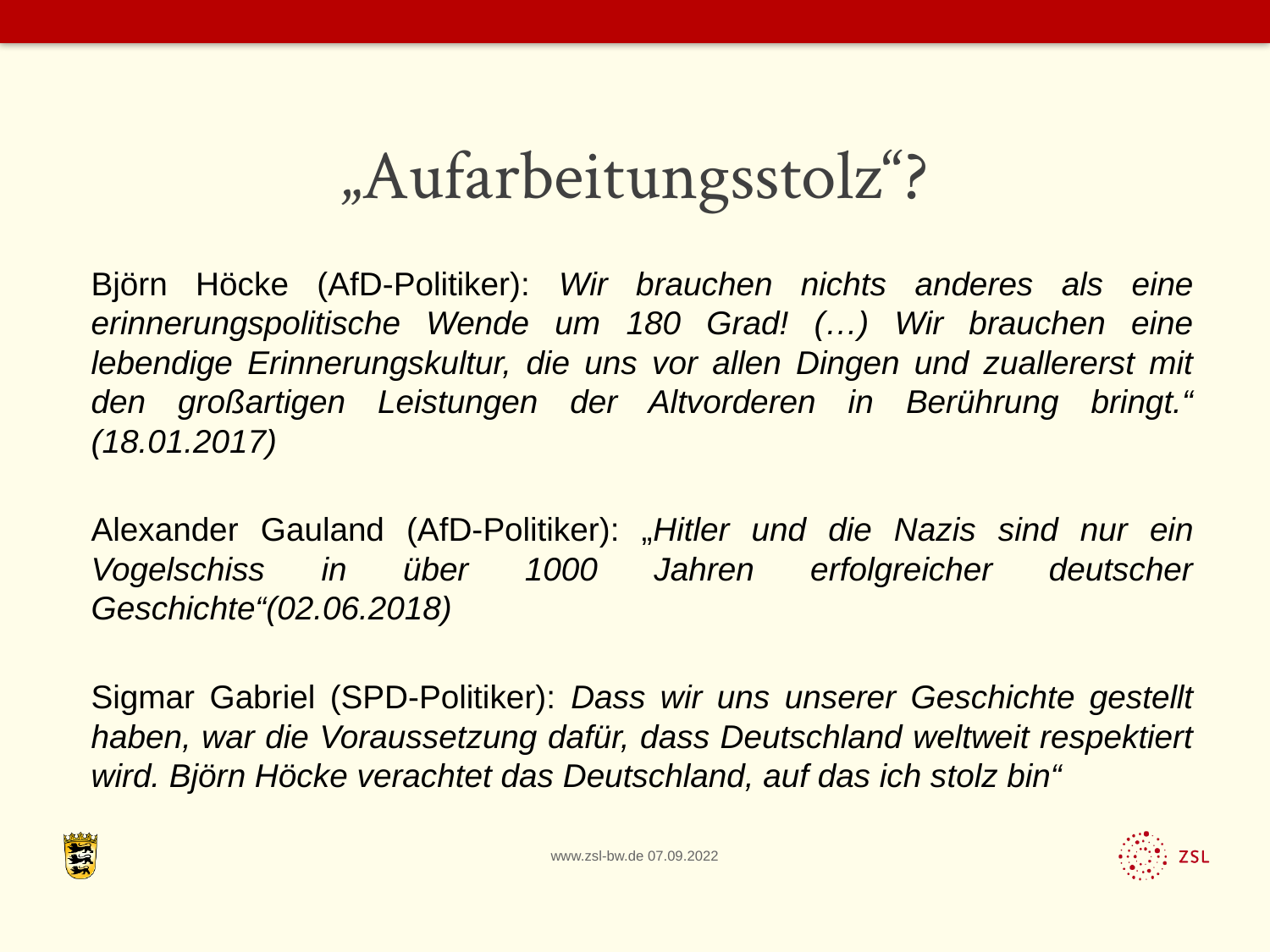

# „Aufarbeitungsstolz“?
Björn Höcke (AfD-Politiker): Wir brauchen nichts anderes als eine erinnerungspolitische Wende um 180 Grad! (…) Wir brauchen eine lebendige Erinnerungskultur, die uns vor allen Dingen und zuallererst mit den großartigen Leistungen der Altvorderen in Berührung bringt.“ (18.01.2017)

Alexander Gauland (AfD-Politiker): „Hitler und die Nazis sind nur ein Vogelschiss in über 1000 Jahren erfolgreicher deutscher Geschichte“(02.06.2018)

Sigmar Gabriel (SPD-Politiker): Dass wir uns unserer Geschichte gestellt haben, war die Voraussetzung dafür, dass Deutschland weltweit respektiert wird. Björn Höcke verachtet das Deutschland, auf das ich stolz bin“